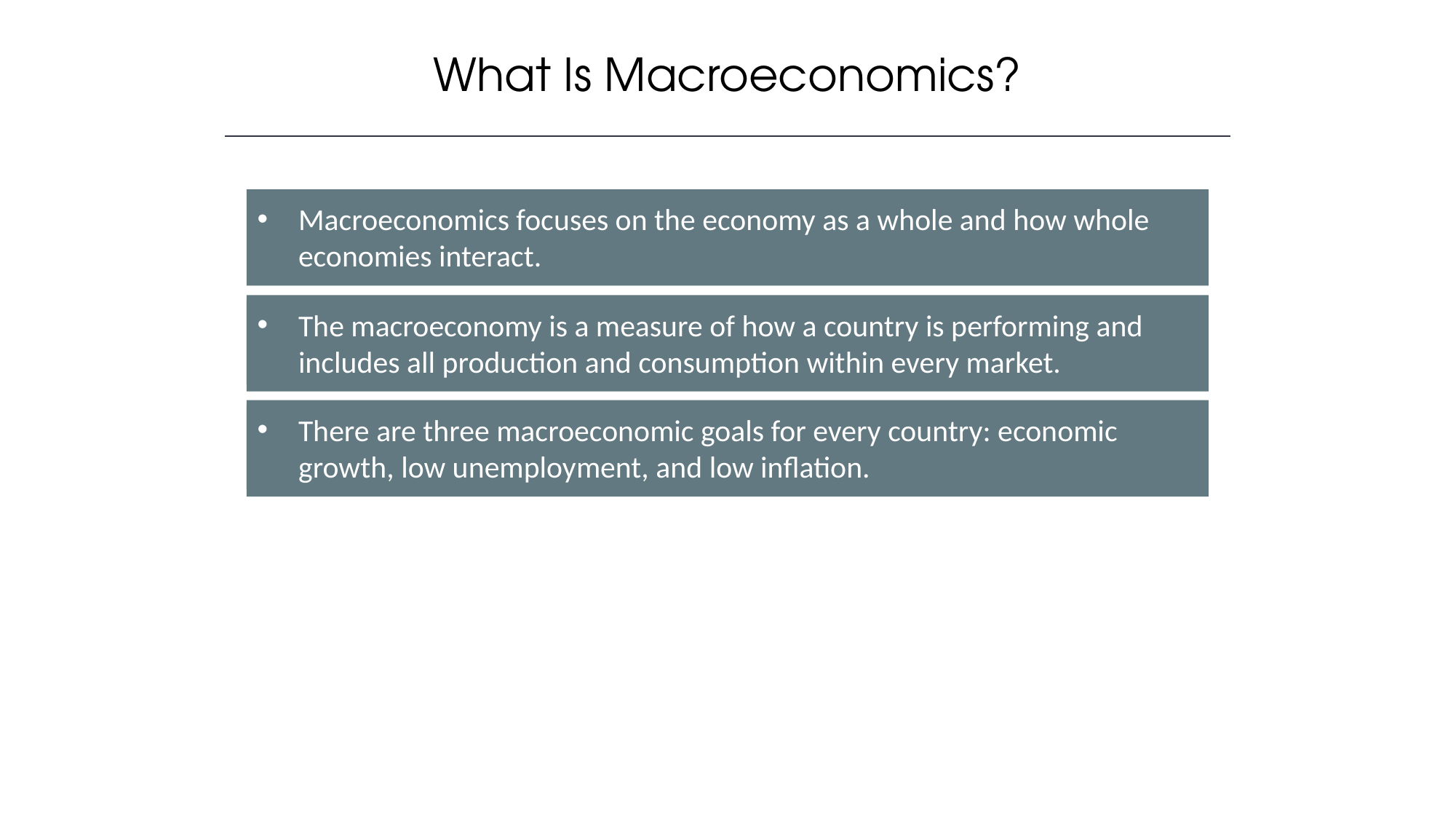

What Is Macroeconomics?

Macroeconomics focuses on the economy as a whole and how whole economies interact.

The macroeconomy is a measure of how a country is performing and includes all production and consumption within every market.

There are three macroeconomic goals for every country: economic growth, low unemployment, and low inflation.